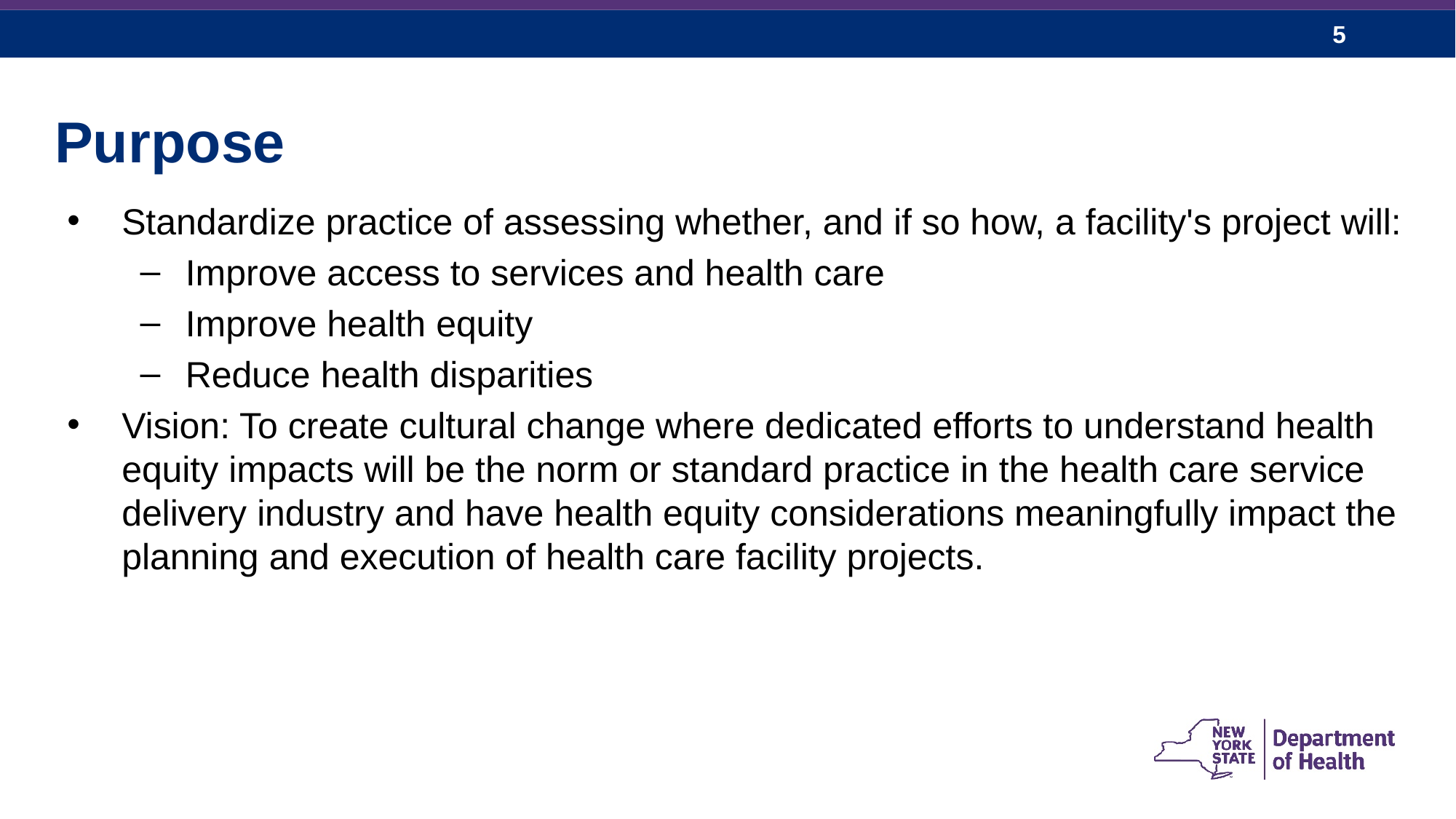

# Purpose
Standardize practice of assessing whether, and if so how, a facility's project will:
Improve access to services and health care
Improve health equity
Reduce health disparities
Vision: To create cultural change where dedicated efforts to understand health equity impacts will be the norm or standard practice in the health care service delivery industry and have health equity considerations meaningfully impact the planning and execution of health care facility projects.